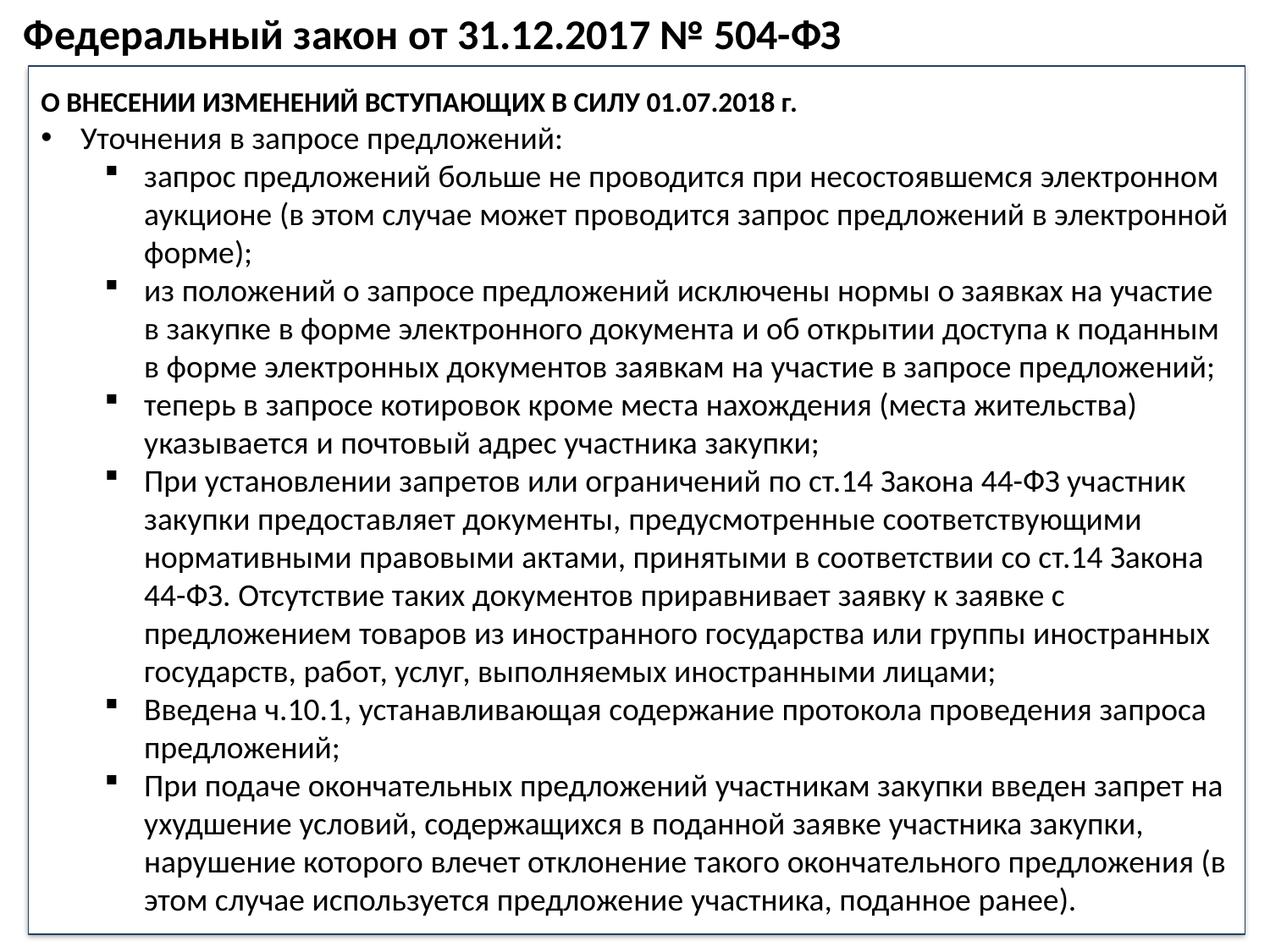

Федеральный закон от 31.12.2017 № 504-ФЗ
О ВНЕСЕНИИ ИЗМЕНЕНИЙ ВСТУПАЮЩИХ В СИЛУ 01.07.2018 г.
Уточнения в запросе предложений:
запрос предложений больше не проводится при несостоявшемся электронном аукционе (в этом случае может проводится запрос предложений в электронной форме);
из положений о запросе предложений исключены нормы о заявках на участие в закупке в форме электронного документа и об открытии доступа к поданным в форме электронных документов заявкам на участие в запросе предложений;
теперь в запросе котировок кроме места нахождения (места жительства) указывается и почтовый адрес участника закупки;
При установлении запретов или ограничений по ст.14 Закона 44-ФЗ участник закупки предоставляет документы, предусмотренные соответствующими нормативными правовыми актами, принятыми в соответствии со ст.14 Закона 44-ФЗ. Отсутствие таких документов приравнивает заявку к заявке с предложением товаров из иностранного государства или группы иностранных государств, работ, услуг, выполняемых иностранными лицами;
Введена ч.10.1, устанавливающая содержание протокола проведения запроса предложений;
При подаче окончательных предложений участникам закупки введен запрет на ухудшение условий, содержащихся в поданной заявке участника закупки, нарушение которого влечет отклонение такого окончательного предложения (в этом случае используется предложение участника, поданное ранее).
62